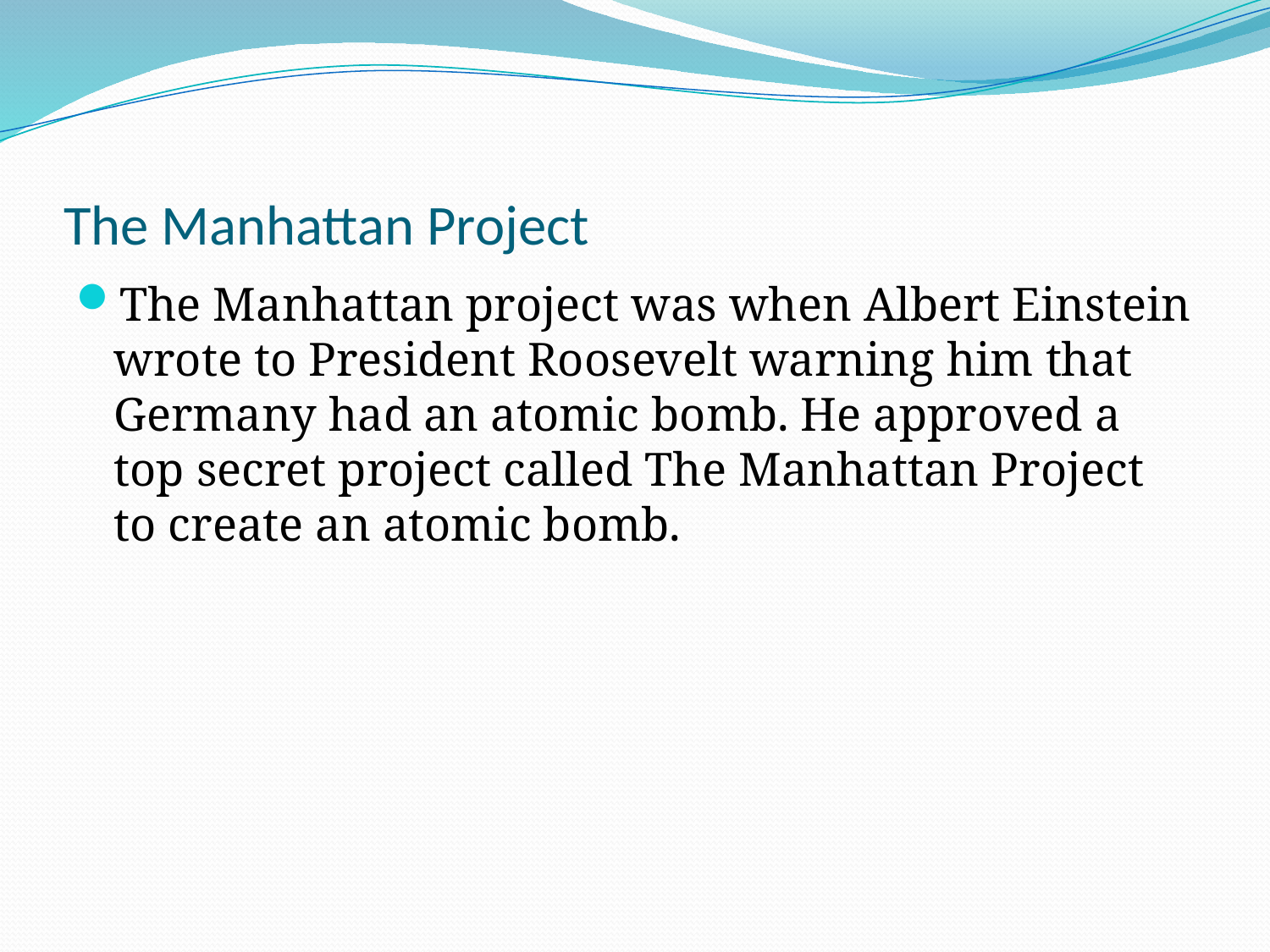

# The Manhattan Project
The Manhattan project was when Albert Einstein wrote to President Roosevelt warning him that Germany had an atomic bomb. He approved a top secret project called The Manhattan Project to create an atomic bomb.